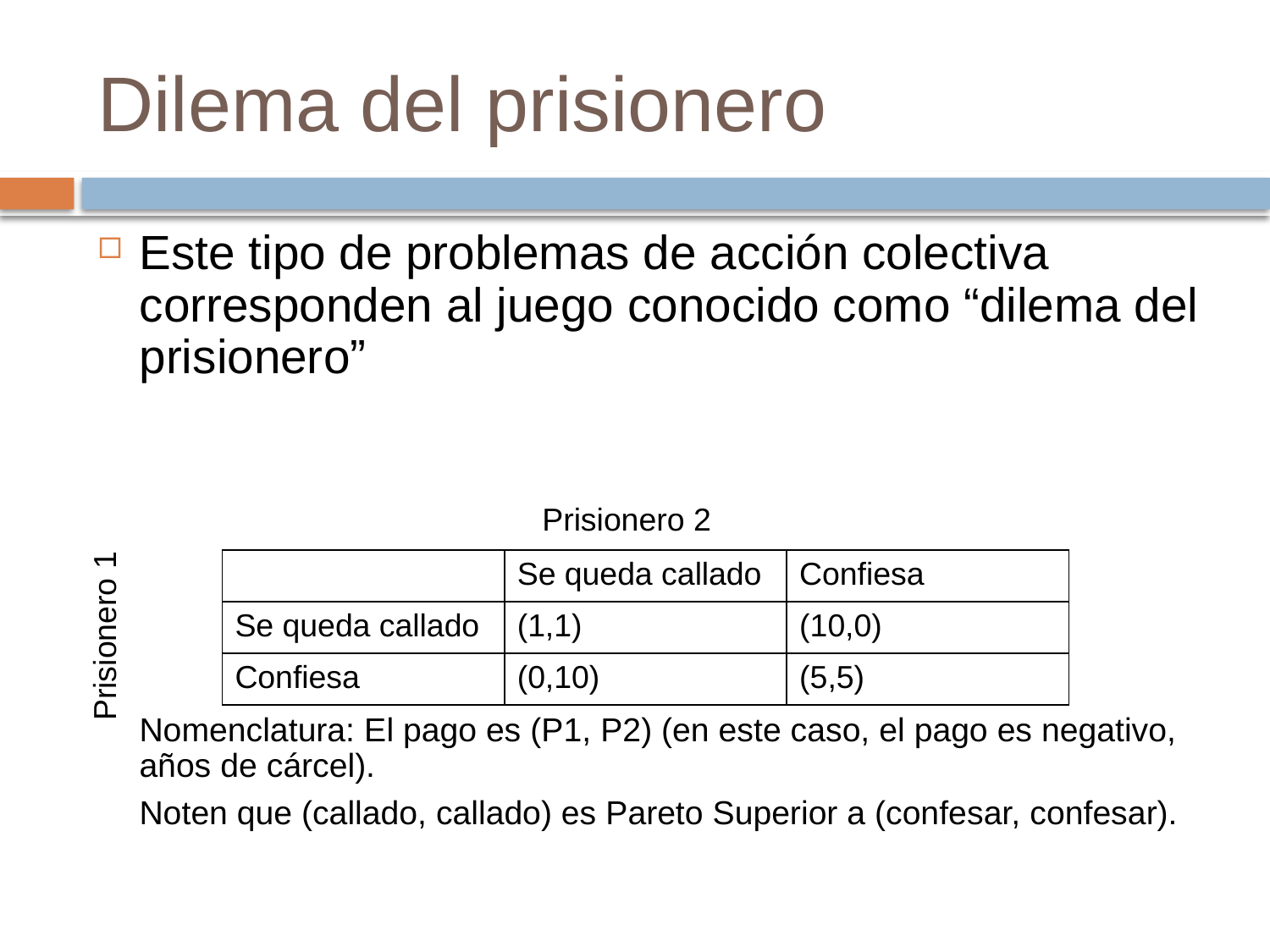

# Dilema del prisionero
Este tipo de problemas de acción colectiva corresponden al juego conocido como “dilema del prisionero”

	Nomenclatura: El pago es (P1, P2) (en este caso, el pago es negativo, años de cárcel).
	Noten que (callado, callado) es Pareto Superior a (confesar, confesar).
Prisionero 2
|  | Se queda callado | Confiesa |
| --- | --- | --- |
| Se queda callado | (1,1) | (10,0) |
| Confiesa | (0,10) | (5,5) |
Prisionero 1